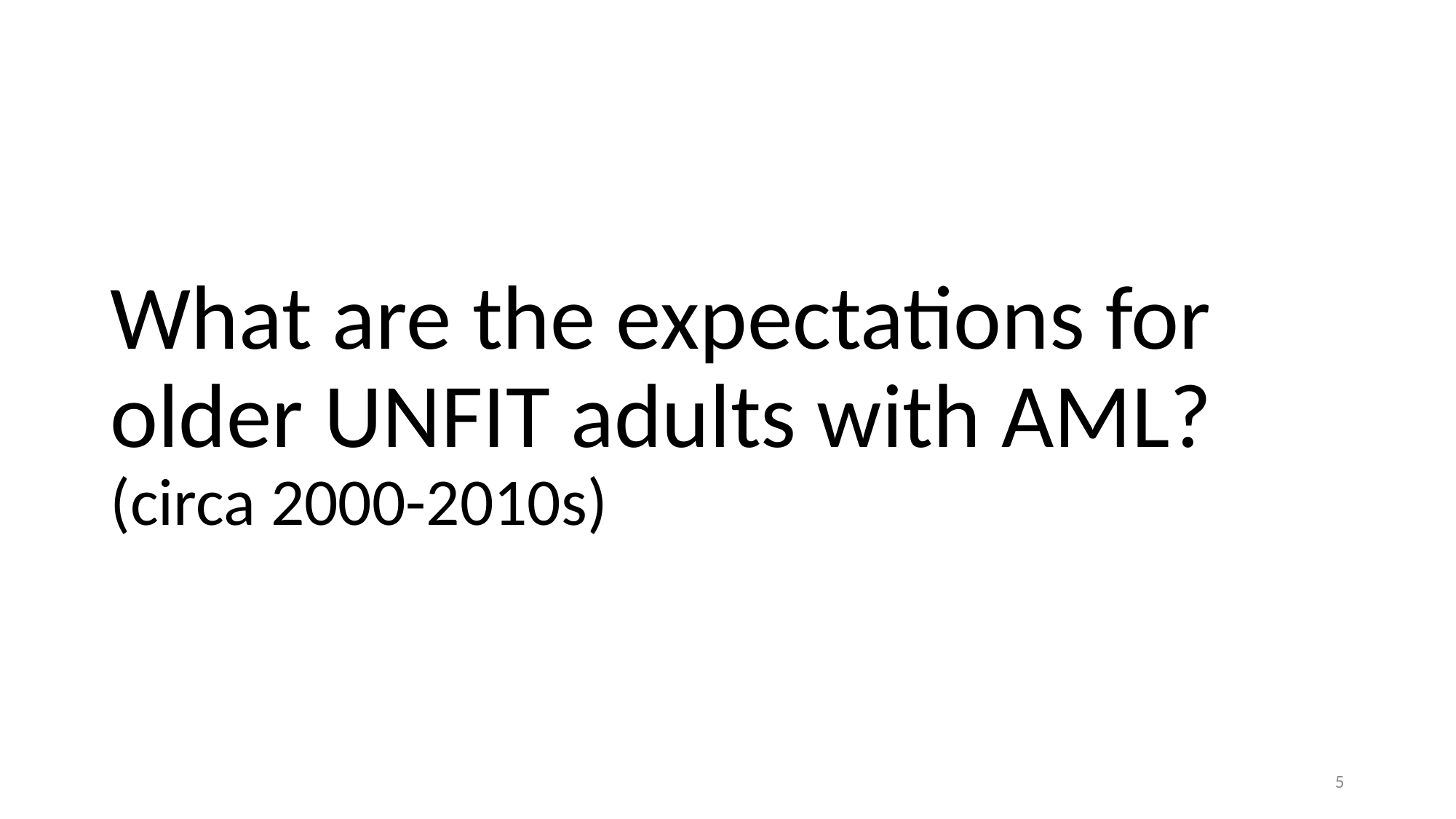

# What are the expectations for older UNFIT adults with AML? (circa 2000-2010s)
5